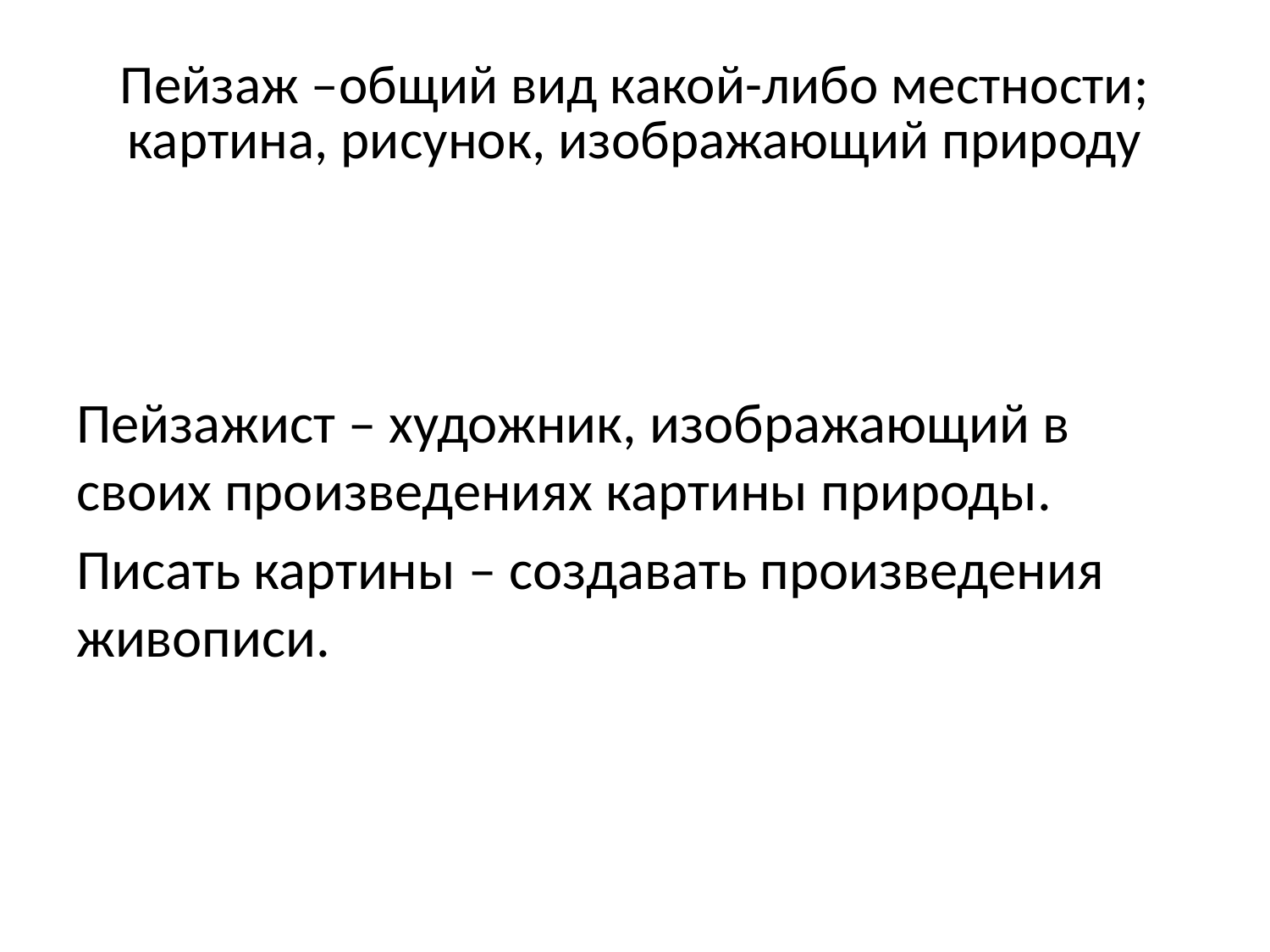

# Пейзаж –общий вид какой-либо местности; картина, рисунок, изображающий природу

Пейзажист – художник, изображающий в своих произведениях картины природы.
Писать картины – создавать произведения живописи.